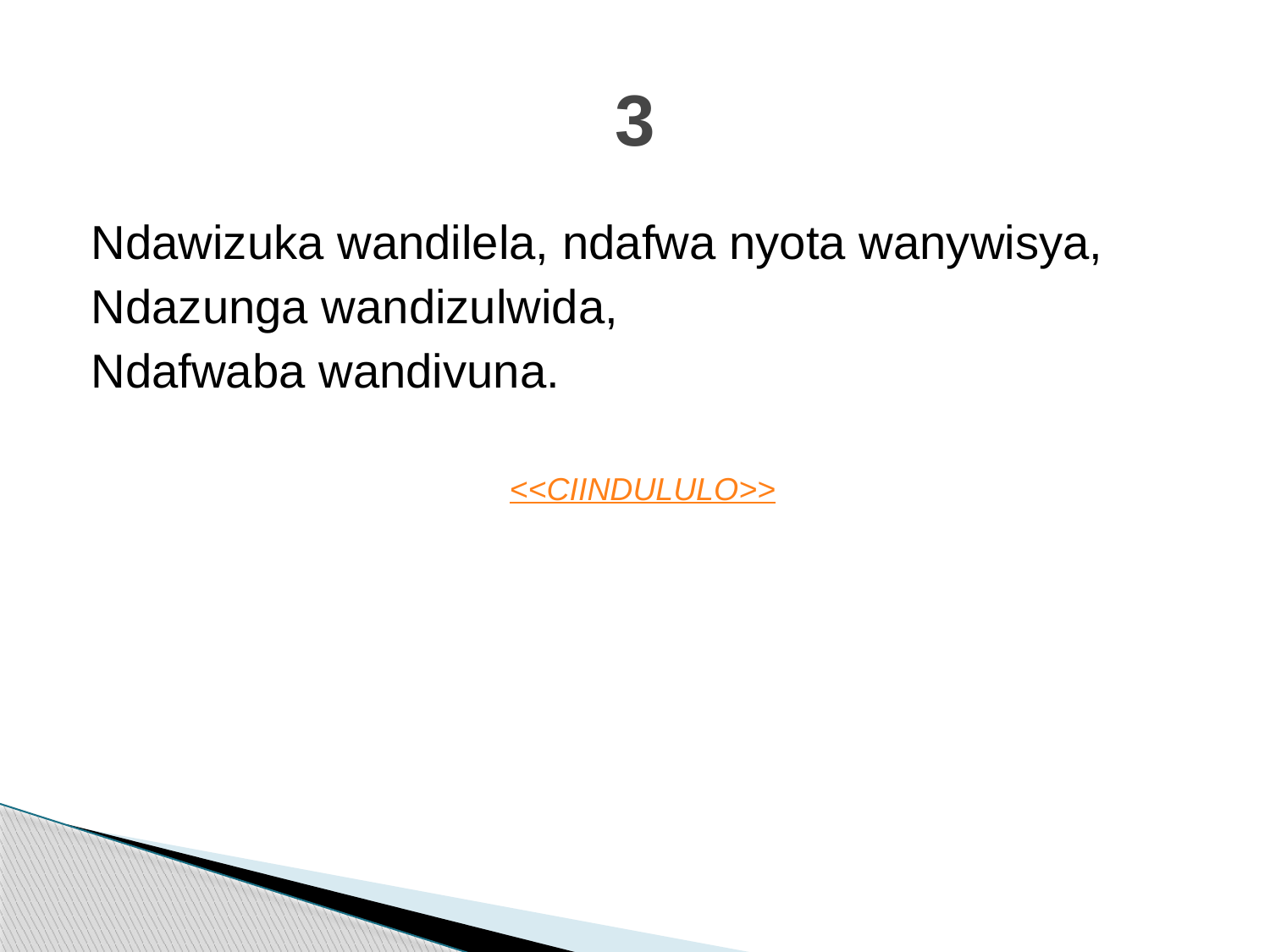

# 3
Ndawizuka wandilela, ndafwa nyota wanywisya,
Ndazunga wandizulwida,
Ndafwaba wandivuna.

<<CIINDULULO>>